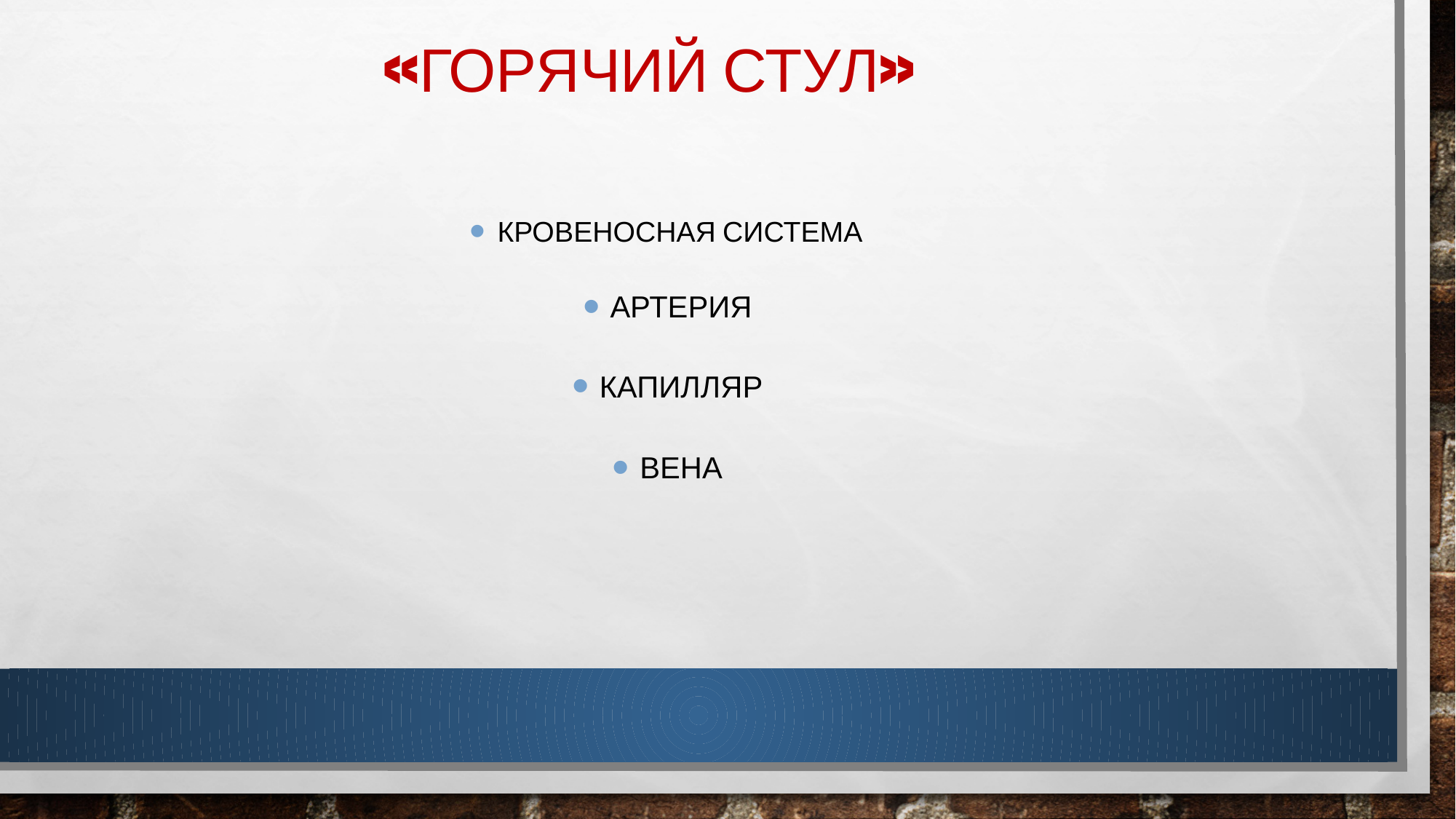

# «горячий стул»
Кровеносная система
артерия
капилляр
вена